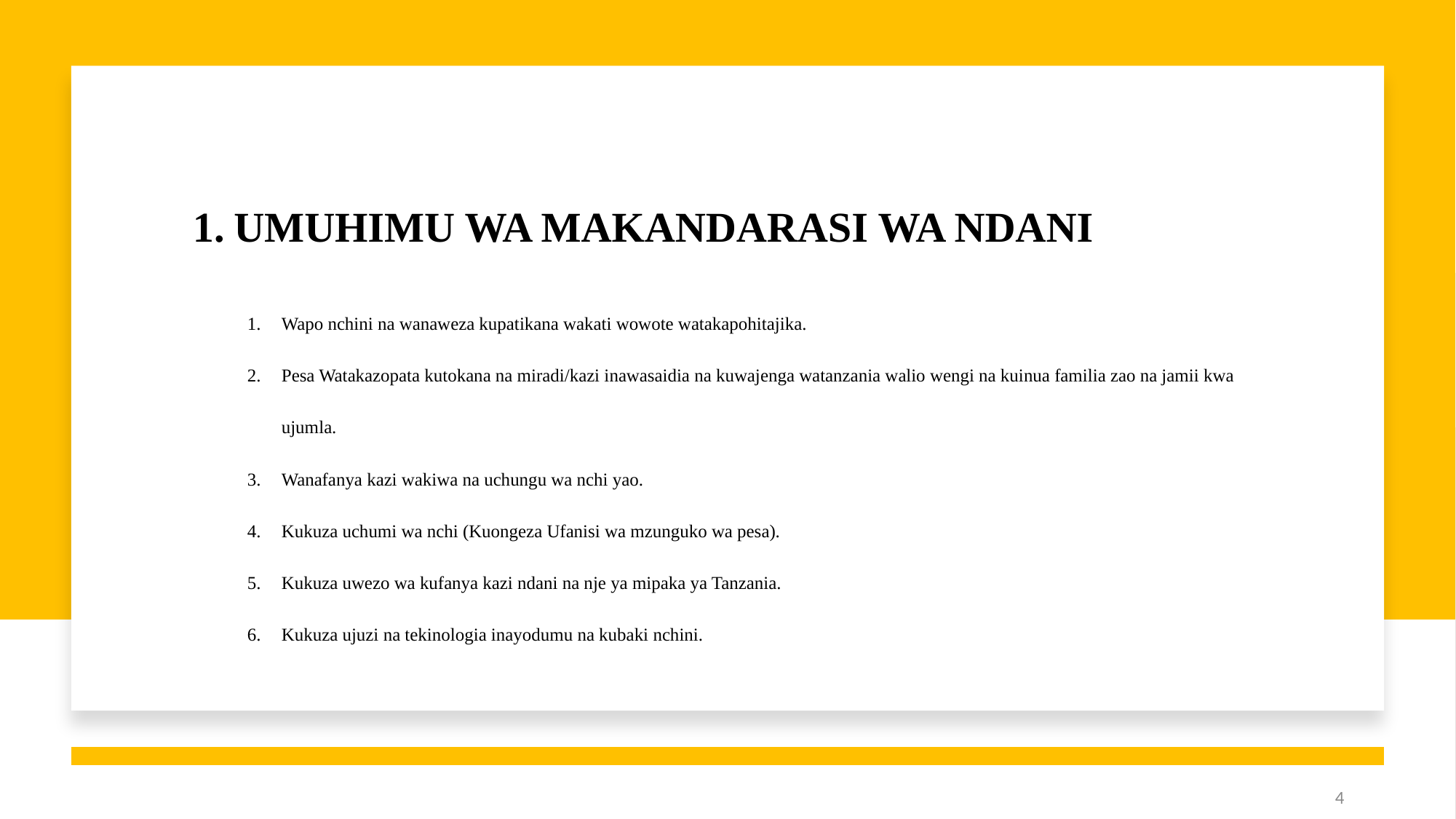

# UMUHIMU WA MAKANDARASI WA NDANI
Wapo nchini na wanaweza kupatikana wakati wowote watakapohitajika.
Pesa Watakazopata kutokana na miradi/kazi inawasaidia na kuwajenga watanzania walio wengi na kuinua familia zao na jamii kwa ujumla.
Wanafanya kazi wakiwa na uchungu wa nchi yao.
Kukuza uchumi wa nchi (Kuongeza Ufanisi wa mzunguko wa pesa).
Kukuza uwezo wa kufanya kazi ndani na nje ya mipaka ya Tanzania.
Kukuza ujuzi na tekinologia inayodumu na kubaki nchini.
4